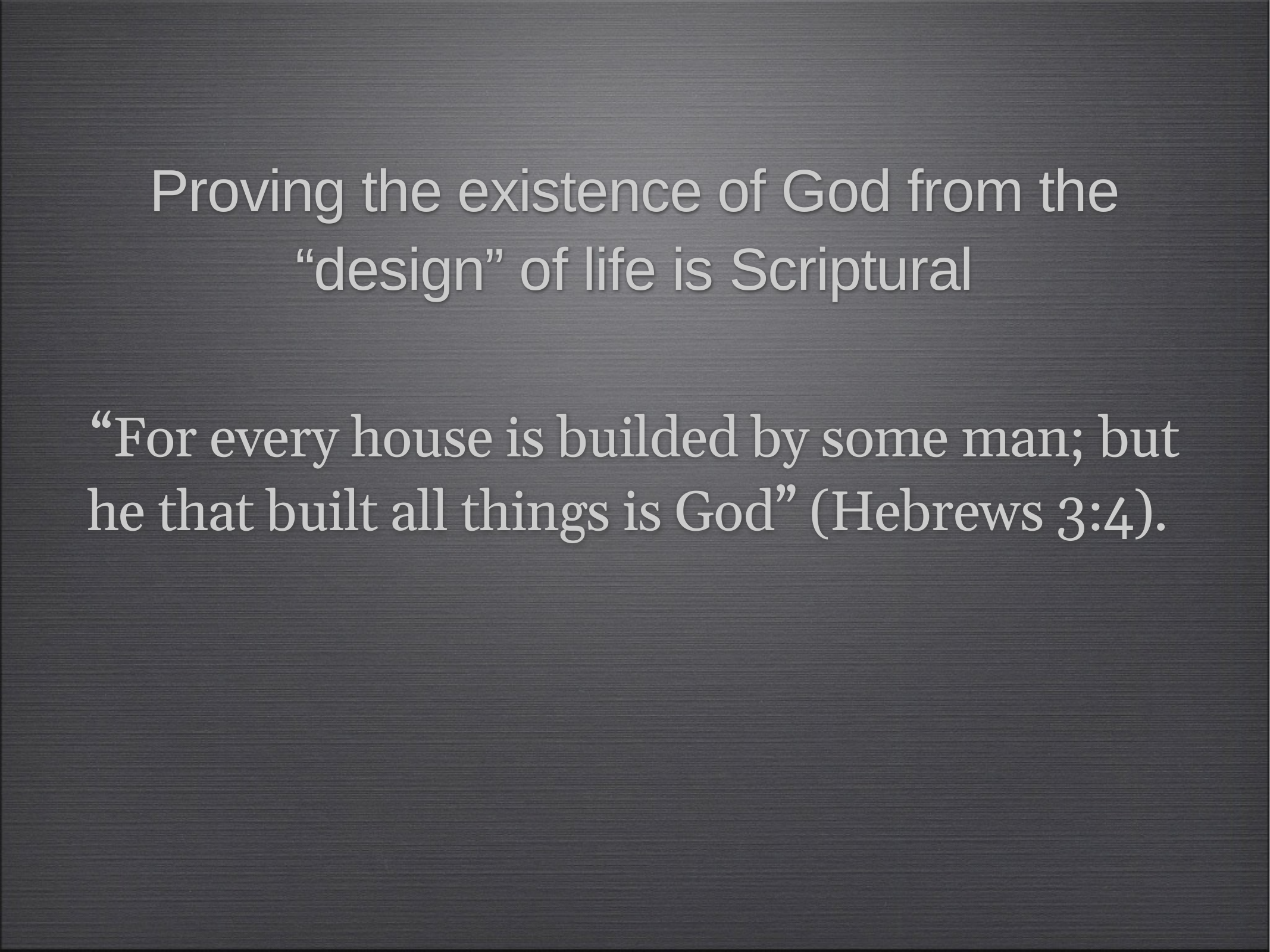

Proving the existence of God from the “design” of life is Scriptural
“For every house is builded by some man; but he that built all things is God” (Hebrews 3:4).